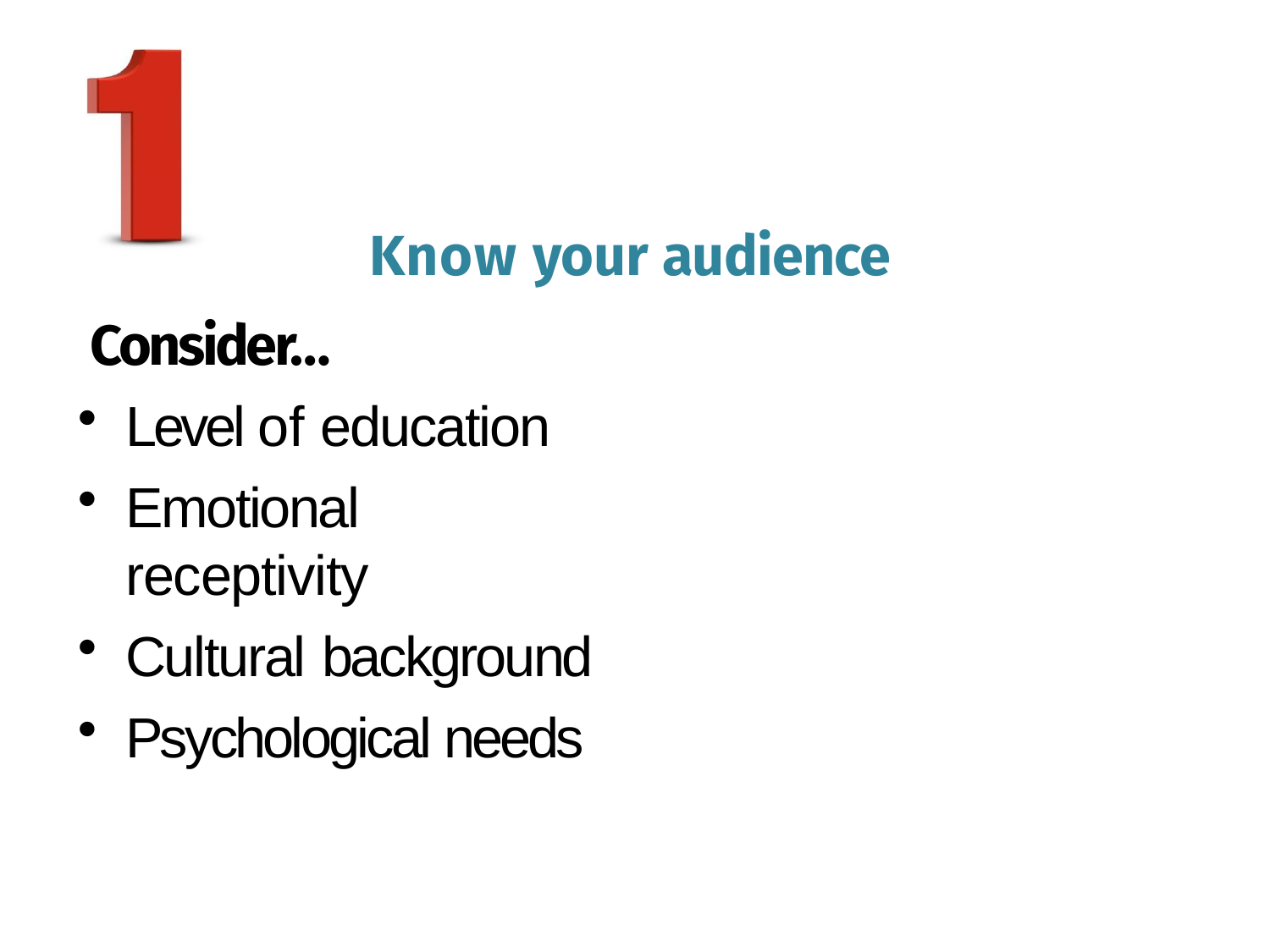

# Know your audience
Consider…
Level of education
Emotional receptivity
Cultural background
Psychological needs